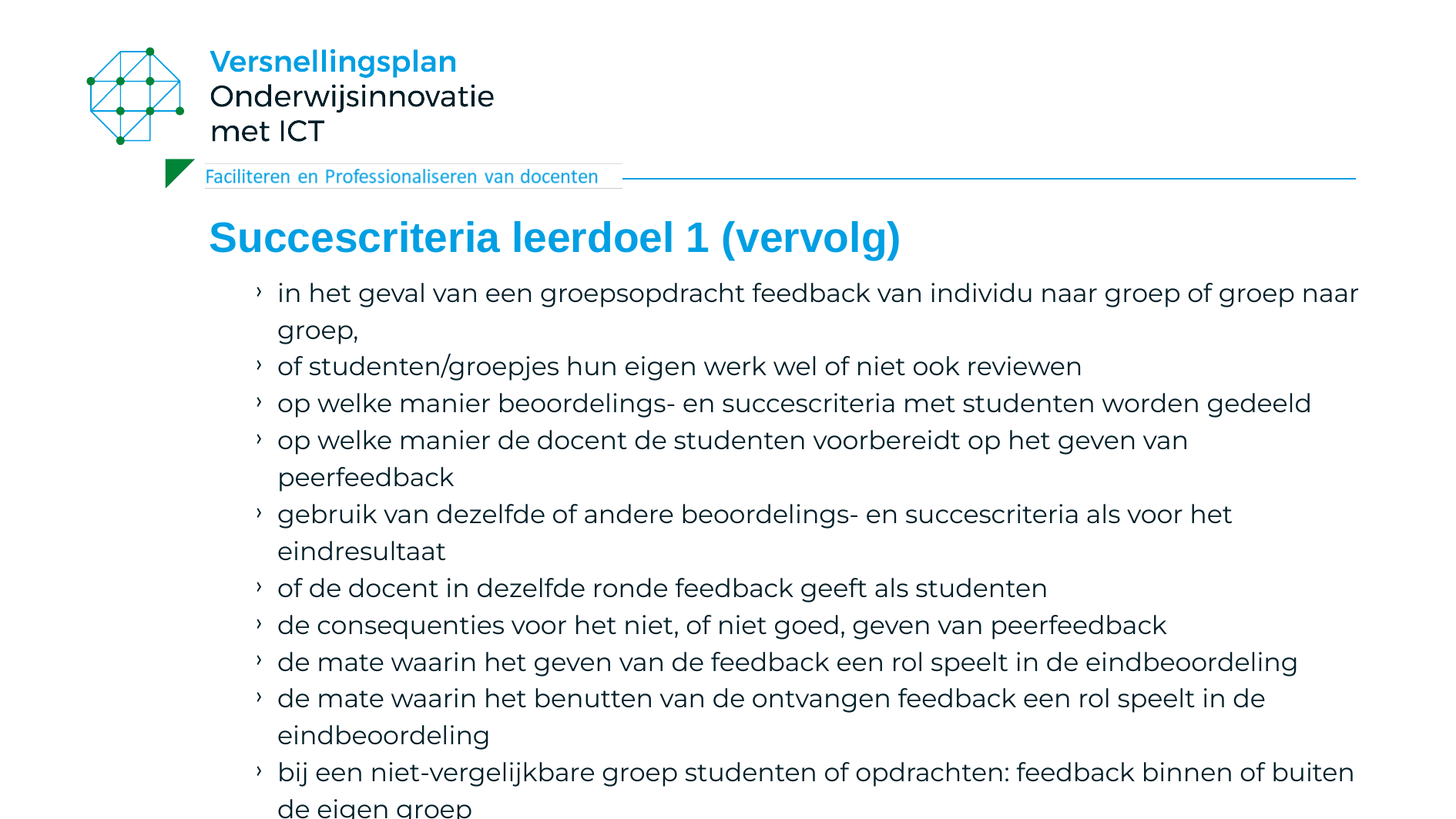

# Succescriteria leerdoel 1 (vervolg)
in het geval van een groepsopdracht feedback van individu naar groep of groep naar groep,
of studenten/groepjes hun eigen werk wel of niet ook reviewen
op welke manier beoordelings- en succescriteria met studenten worden gedeeld
op welke manier de docent de studenten voorbereidt op het geven van peerfeedback
gebruik van dezelfde of andere beoordelings- en succescriteria als voor het eindresultaat
of de docent in dezelfde ronde feedback geeft als studenten
de consequenties voor het niet, of niet goed, geven van peerfeedback
de mate waarin het geven van de feedback een rol speelt in de eindbeoordeling
de mate waarin het benutten van de ontvangen feedback een rol speelt in de eindbeoordeling
bij een niet-vergelijkbare groep studenten of opdrachten: feedback binnen of buiten de eigen groep